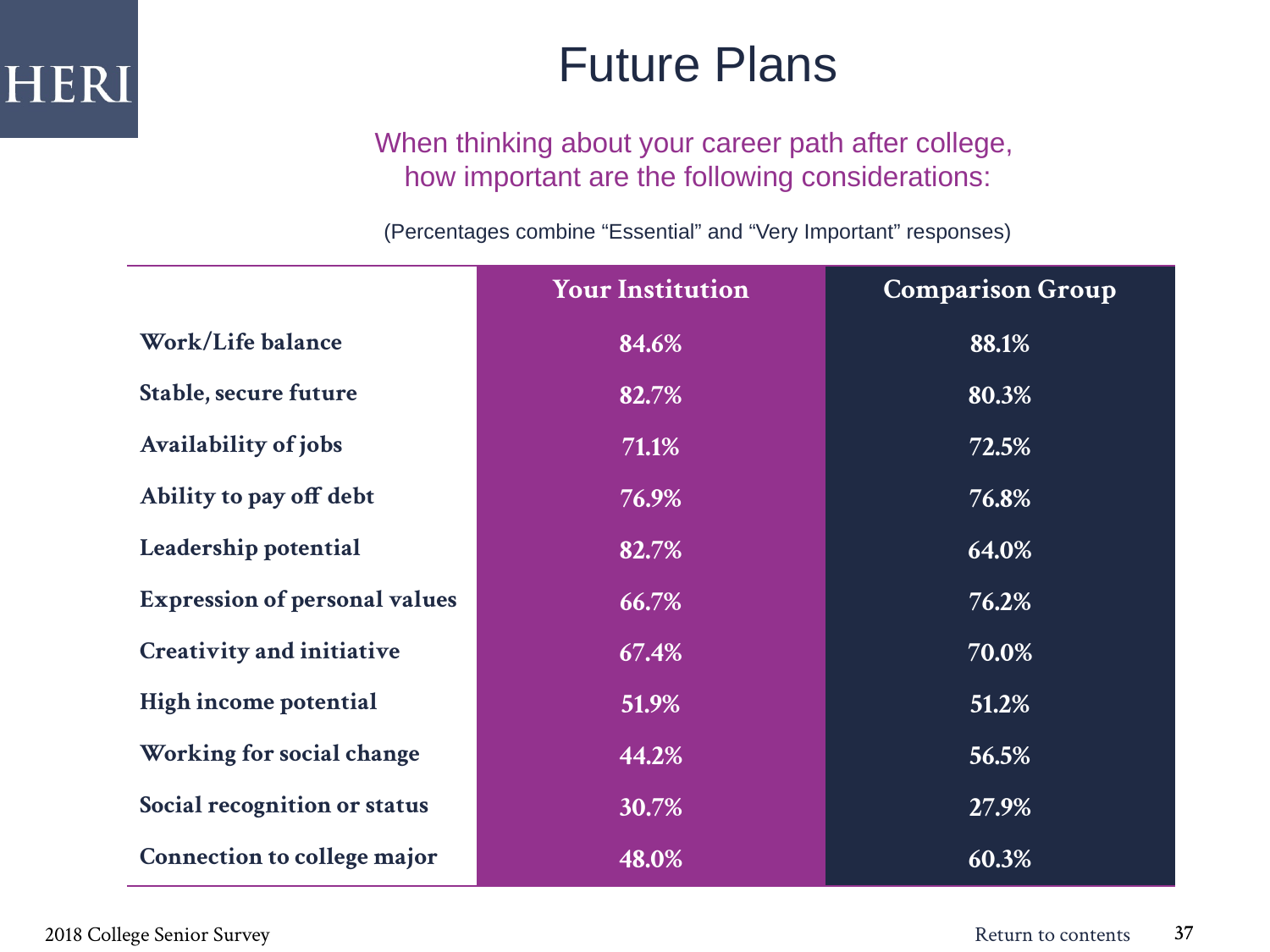

Future Plans
When thinking about your career path after college,
how important are the following considerations:
(Percentages combine “Essential” and “Very Important” responses)
|  | Your Institution | Comparison Group |
| --- | --- | --- |
| Work/Life balance | 84.6% | 88.1% |
| Stable, secure future | 82.7% | 80.3% |
| Availability of jobs | 71.1% | 72.5% |
| Ability to pay off debt | 76.9% | 76.8% |
| Leadership potential | 82.7% | 64.0% |
| Expression of personal values | 66.7% | 76.2% |
| Creativity and initiative | 67.4% | 70.0% |
| High income potential | 51.9% | 51.2% |
| Working for social change | 44.2% | 56.5% |
| Social recognition or status | 30.7% | 27.9% |
| Connection to college major | 48.0% | 60.3% |
2018 College Senior Survey
37
37